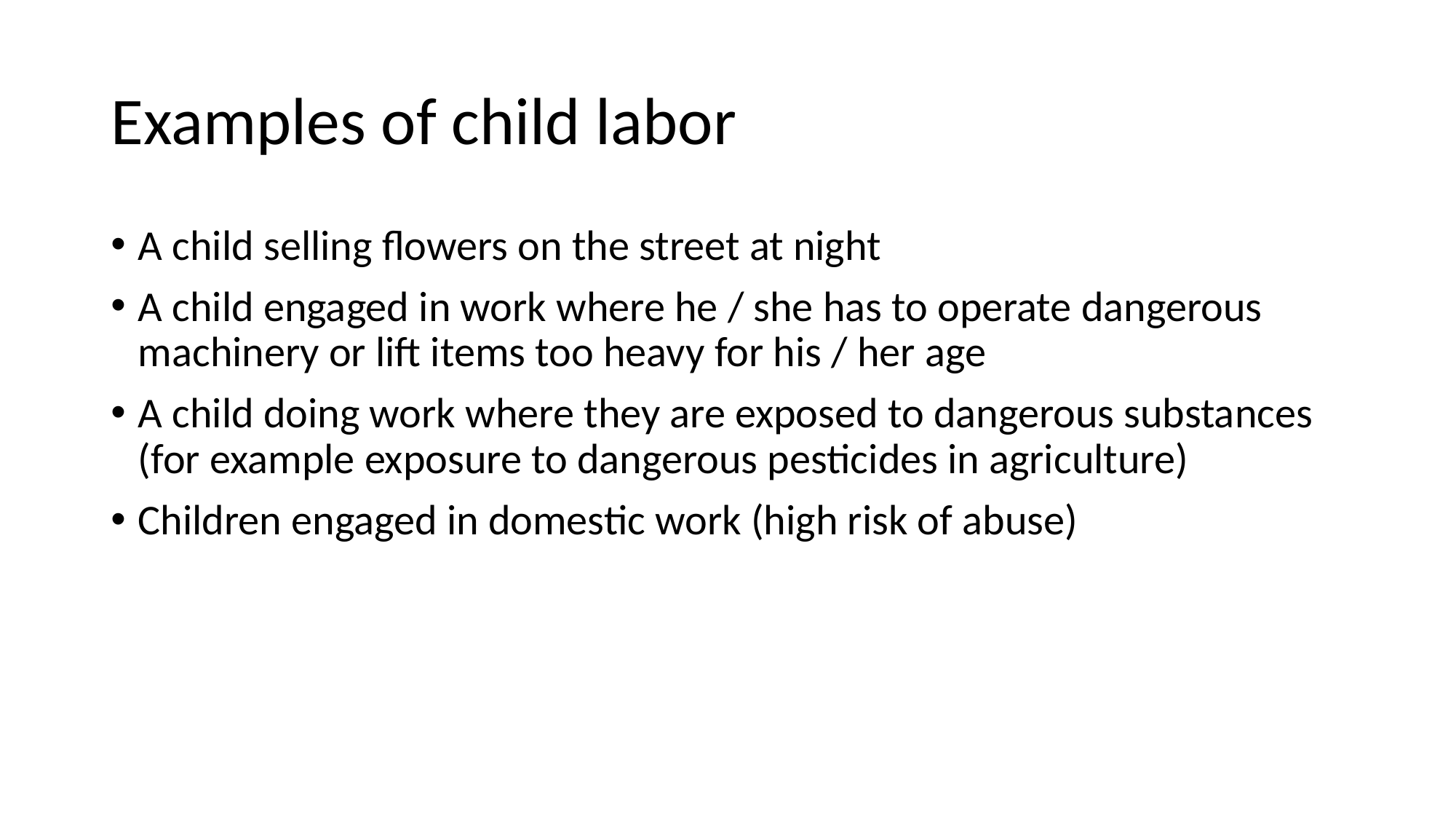

# Examples of child labor
A child selling flowers on the street at night
A child engaged in work where he / she has to operate dangerous machinery or lift items too heavy for his / her age
A child doing work where they are exposed to dangerous substances (for example exposure to dangerous pesticides in agriculture)
Children engaged in domestic work (high risk of abuse)